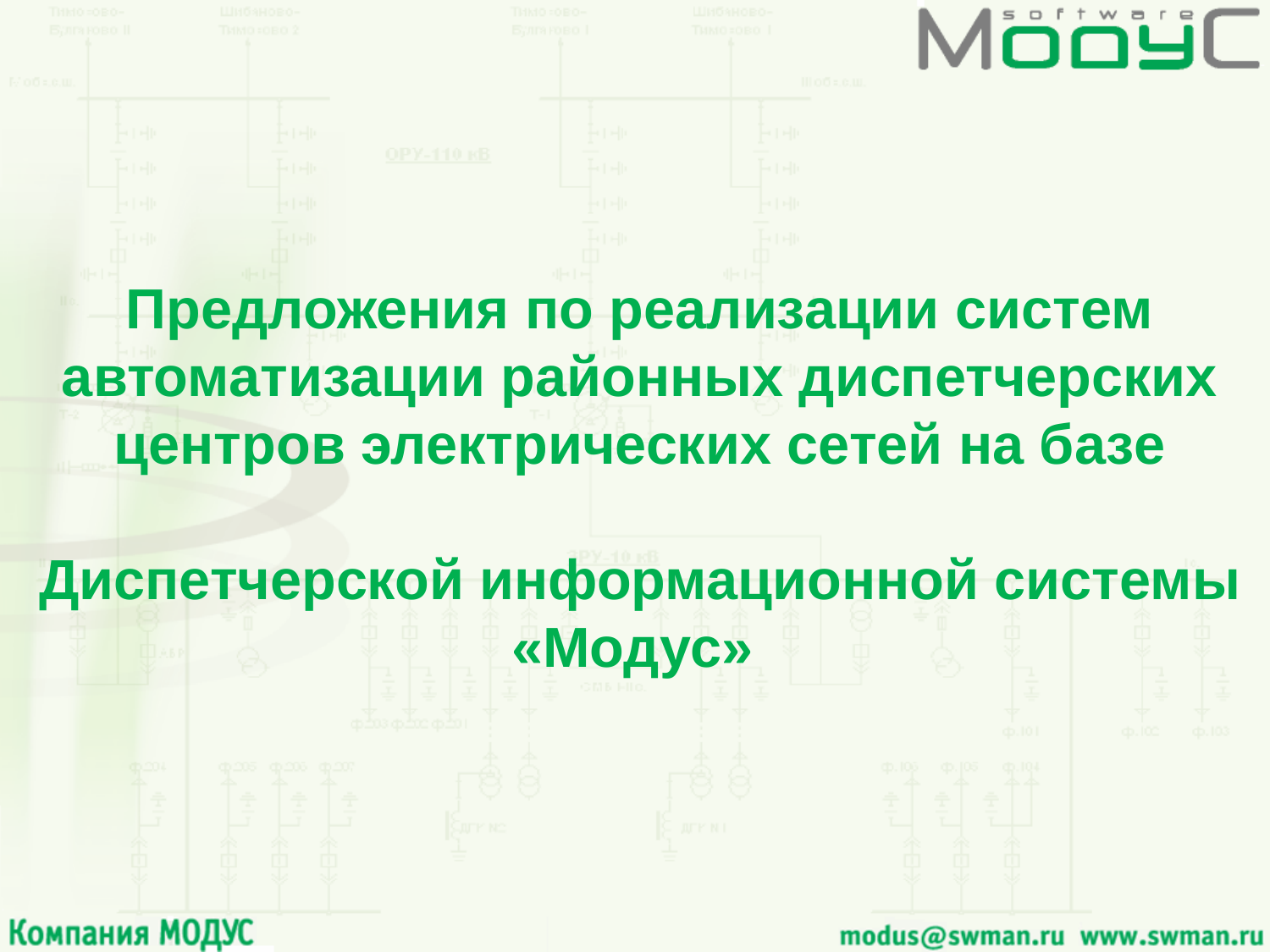

Предложения по реализации систем автоматизации районных диспетчерских центров электрических сетей на базе

Диспетчерской информационной системы «Модус»